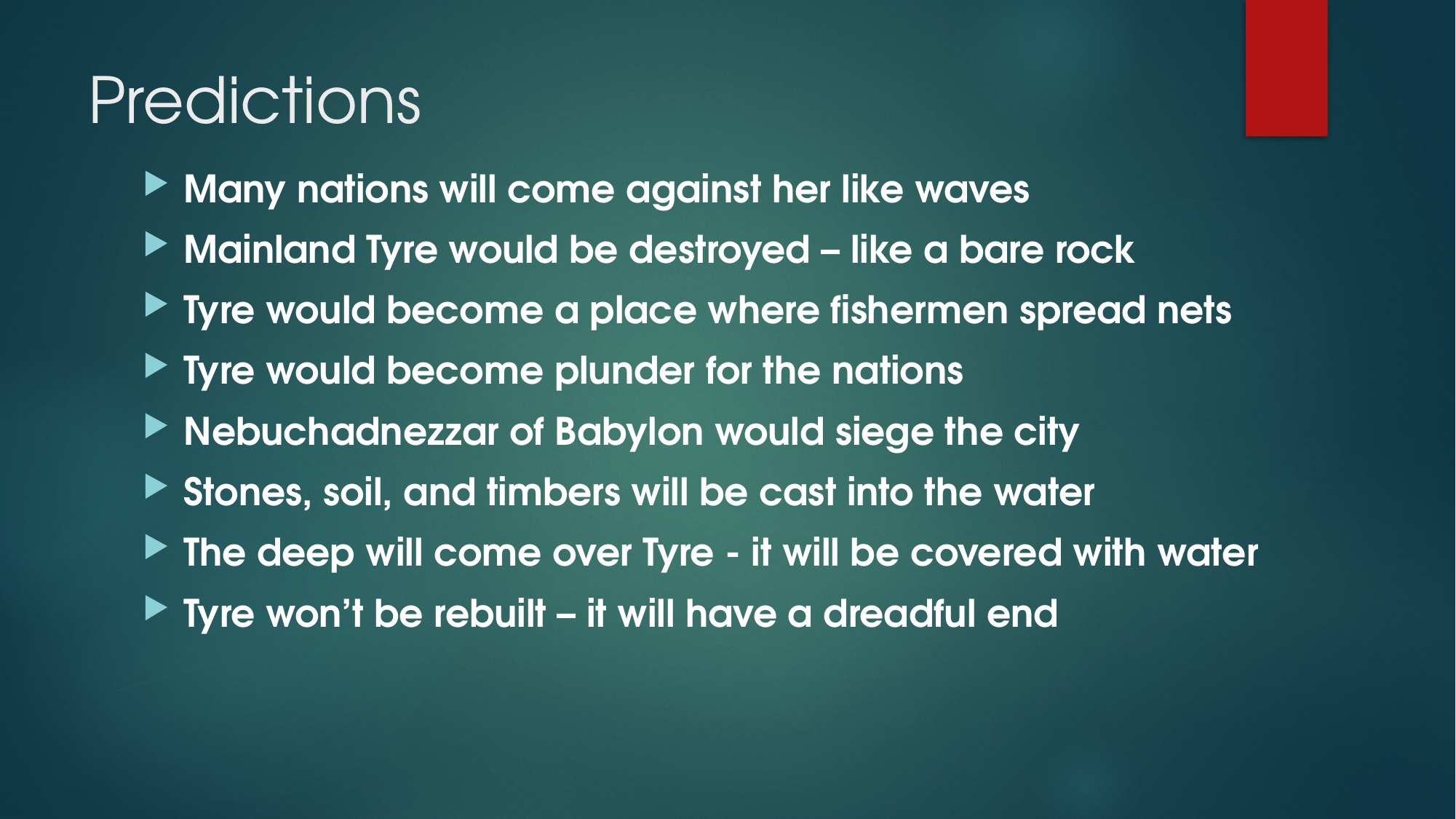

# Predictions
Many nations will come against her like waves
Mainland Tyre would be destroyed – like a bare rock
Tyre would become a place where fishermen spread nets
Tyre would become plunder for the nations
Nebuchadnezzar of Babylon would siege the city
Stones, soil, and timbers will be cast into the water
The deep will come over Tyre - it will be covered with water
Tyre won’t be rebuilt – it will have a dreadful end